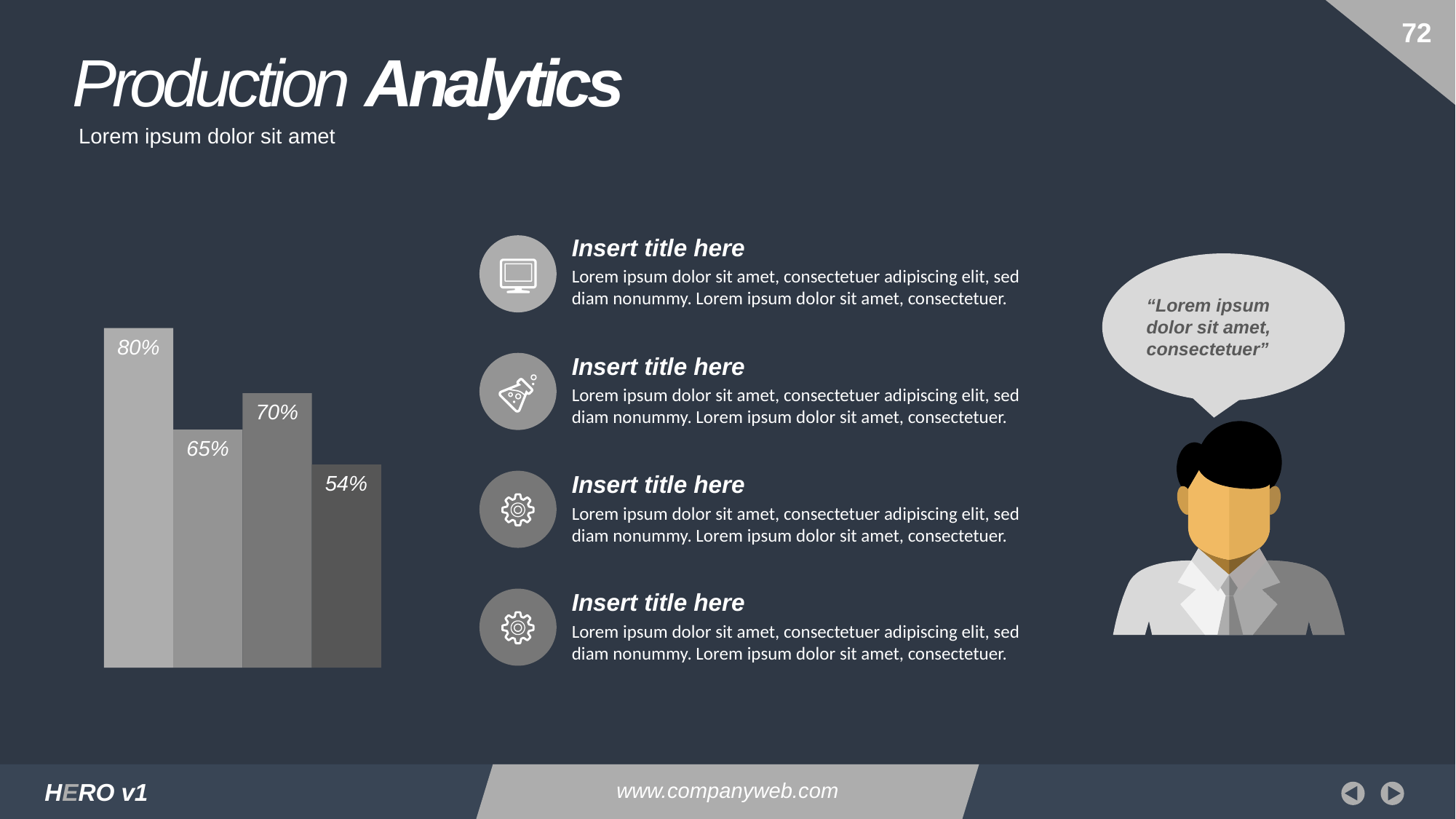

Production Analytics
Lorem ipsum dolor sit amet
Insert title here
Lorem ipsum dolor sit amet, consectetuer adipiscing elit, sed diam nonummy. Lorem ipsum dolor sit amet, consectetuer.

“Lorem ipsum dolor sit amet, consectetuer”
80%
70%
65%
54%
Insert title here
Lorem ipsum dolor sit amet, consectetuer adipiscing elit, sed diam nonummy. Lorem ipsum dolor sit amet, consectetuer.

Insert title here
Lorem ipsum dolor sit amet, consectetuer adipiscing elit, sed diam nonummy. Lorem ipsum dolor sit amet, consectetuer.

Insert title here
Lorem ipsum dolor sit amet, consectetuer adipiscing elit, sed diam nonummy. Lorem ipsum dolor sit amet, consectetuer.